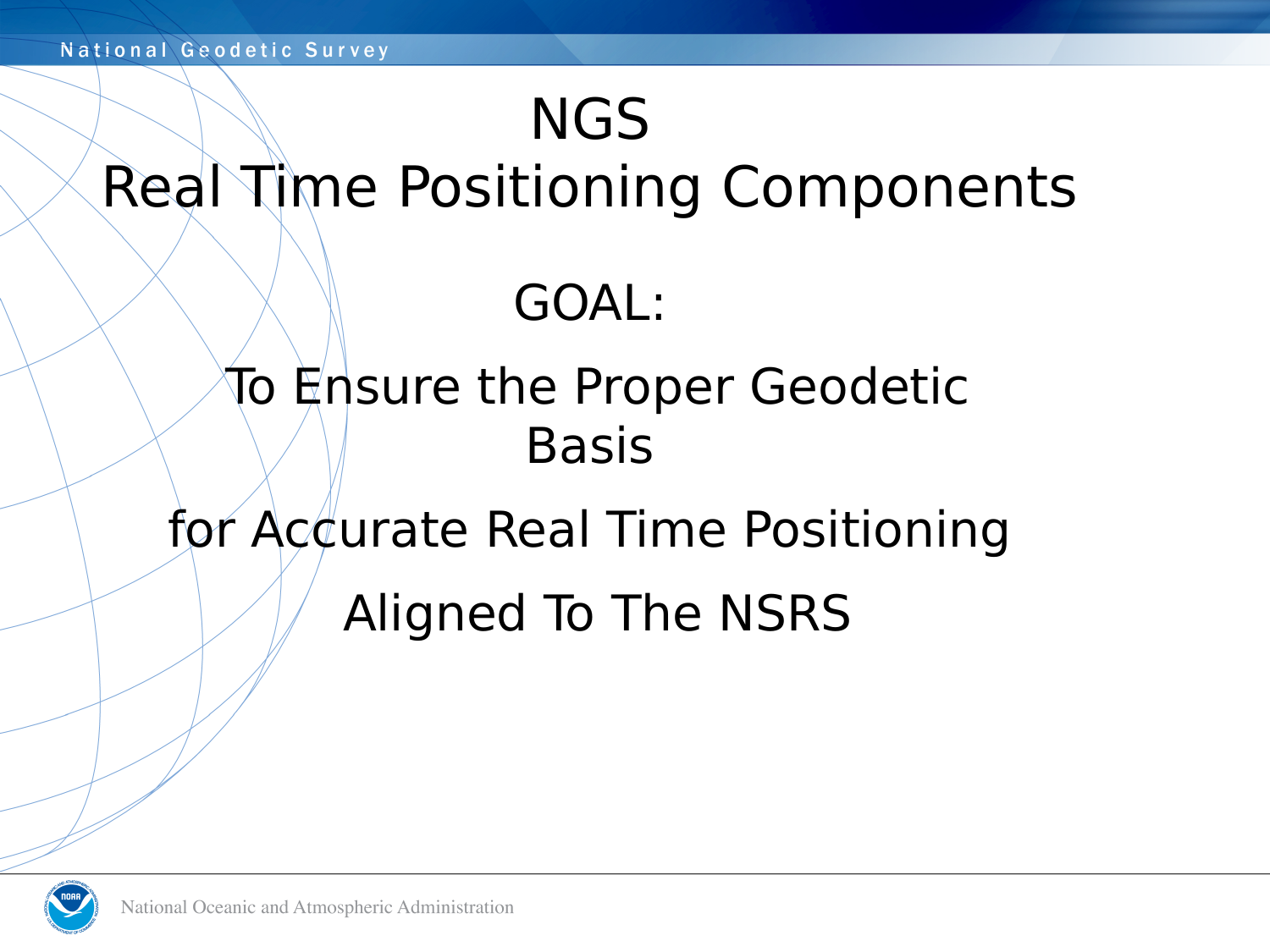

NGS
Real Time Positioning Components

GOAL:
To Ensure the Proper Geodetic Basis
for Accurate Real Time Positioning
Aligned To The NSRS